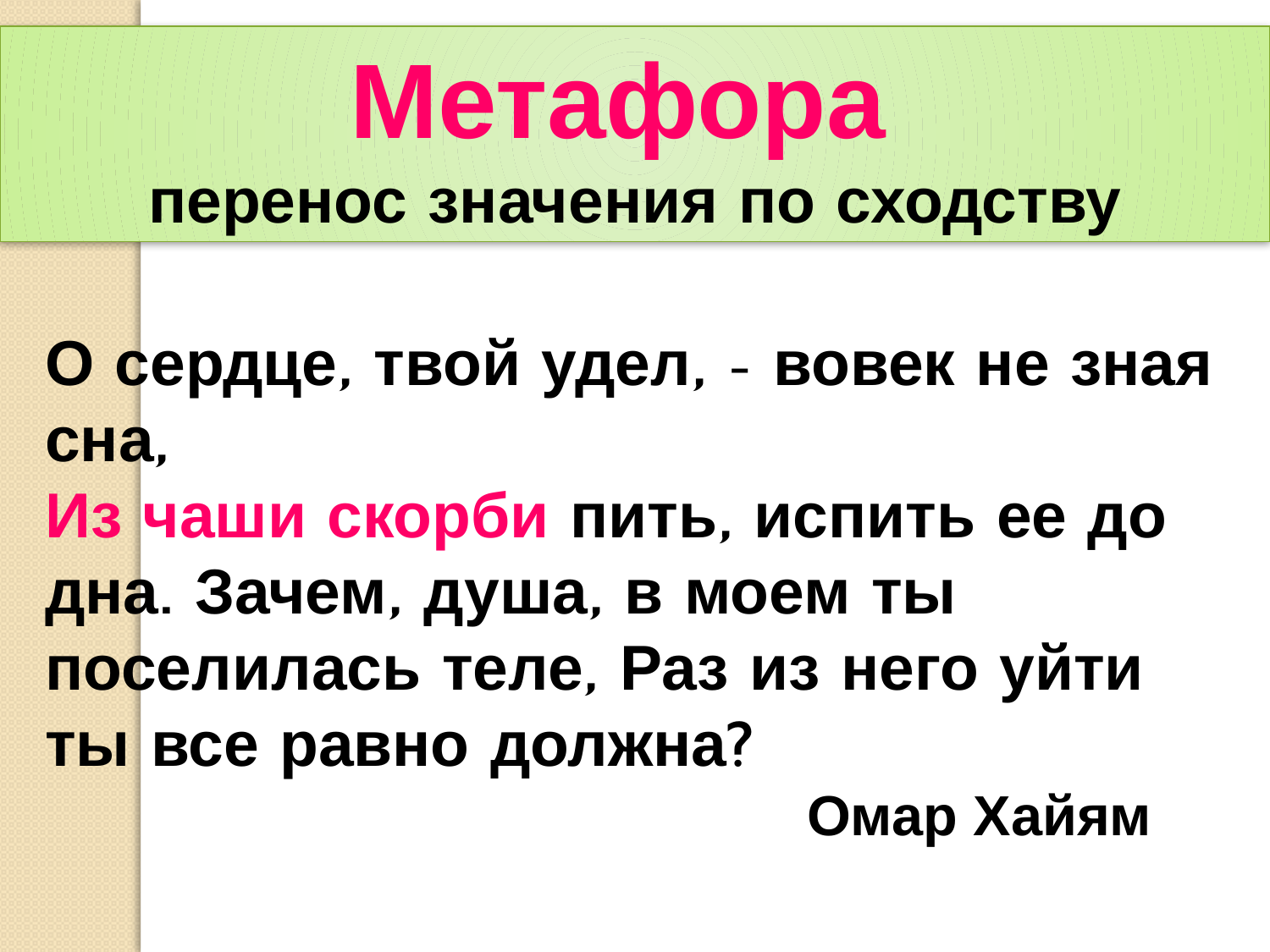

Метафора
перенос значения по сходству
О сердце, твой удел, - вовек не зная сна,
Из чаши скорби пить, испить ее до дна. Зачем, душа, в моем ты поселилась теле, Раз из него уйти ты все равно должна?
						Омар Хайям